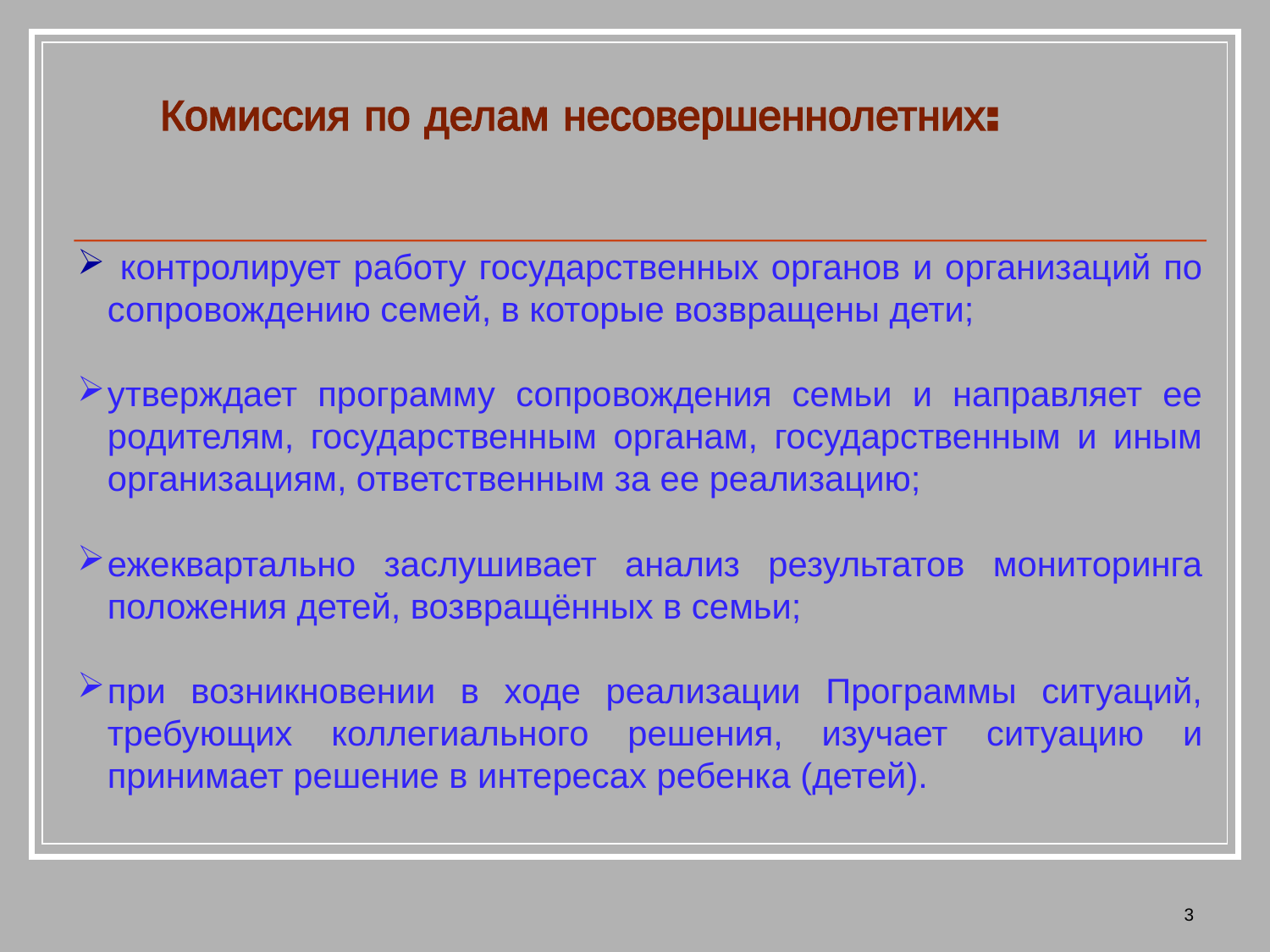

Комиссия по делам несовершеннолетних:

 контролирует работу государственных органов и организаций по сопровождению семей, в которые возвращены дети;

утверждает программу сопровождения семьи и направляет ее родителям, государственным органам, государственным и иным организациям, ответственным за ее реализацию;

ежеквартально заслушивает анализ результатов мониторинга положения детей, возвращённых в семьи;

при возникновении в ходе реализации Программы ситуаций, требующих коллегиального решения, изучает ситуацию и принимает решение в интересах ребенка (детей).

3